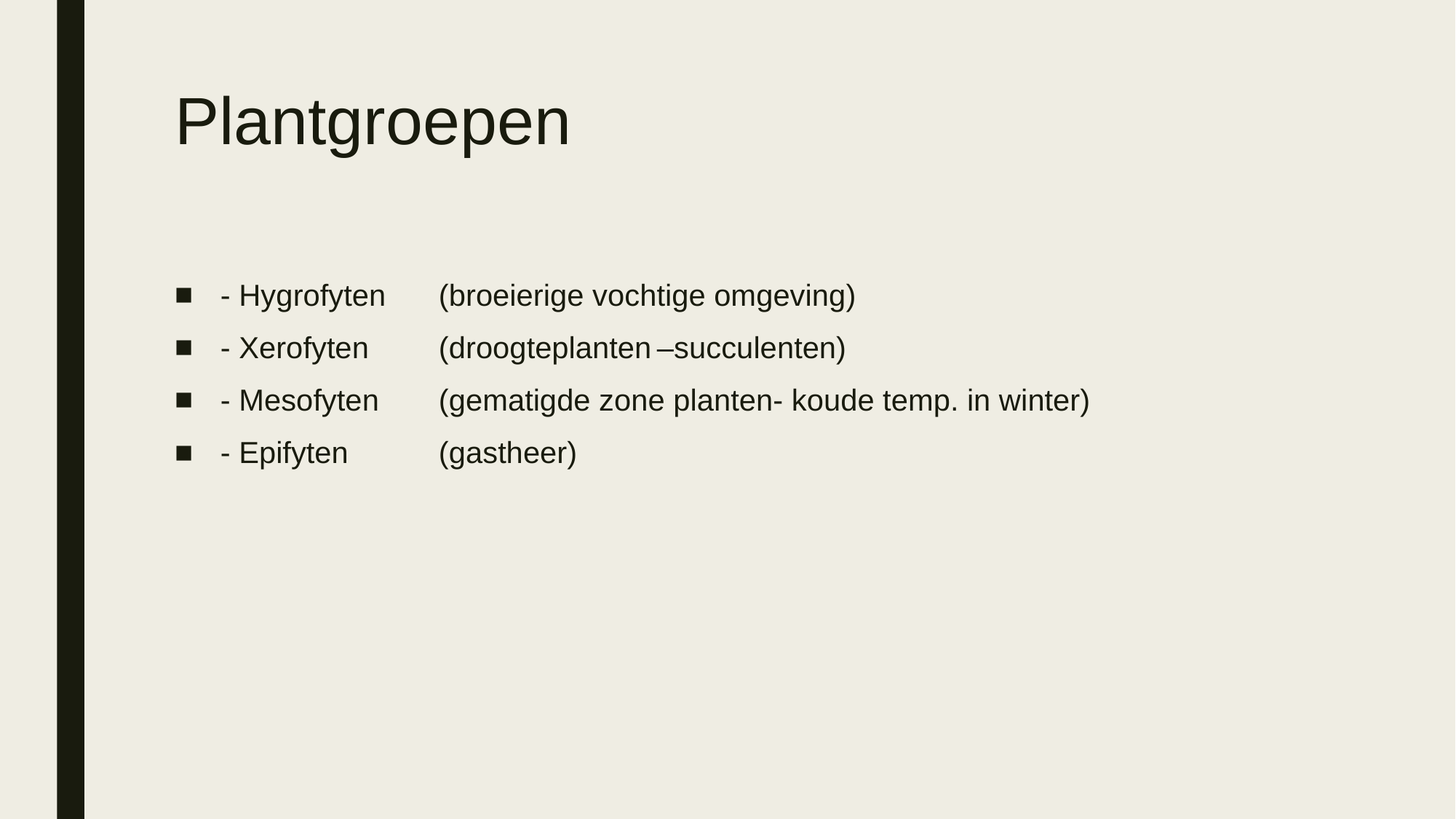

# Plantgroepen
- Hygrofyten	(broeierige vochtige omgeving)
- Xerofyten	(droogteplanten	–succulenten)
- Mesofyten	(gematigde zone planten- koude temp. in winter)
- Epifyten	(gastheer)